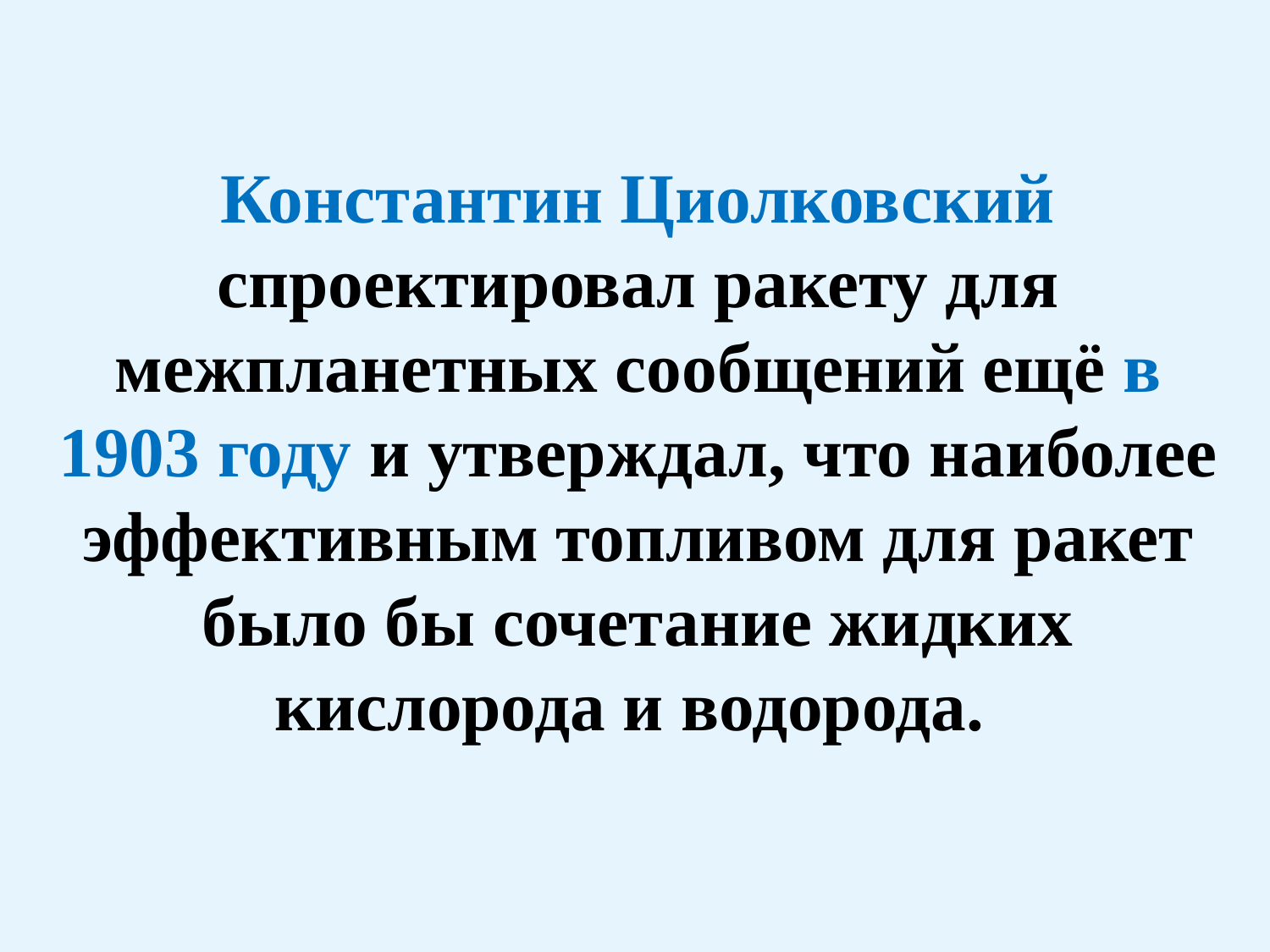

Константин Циолковский спроектировал ракету для межпланетных сообщений ещё в 1903 году и утверждал, что наиболее эффективным топливом для ракет было бы сочетание жидких кислорода и водорода.